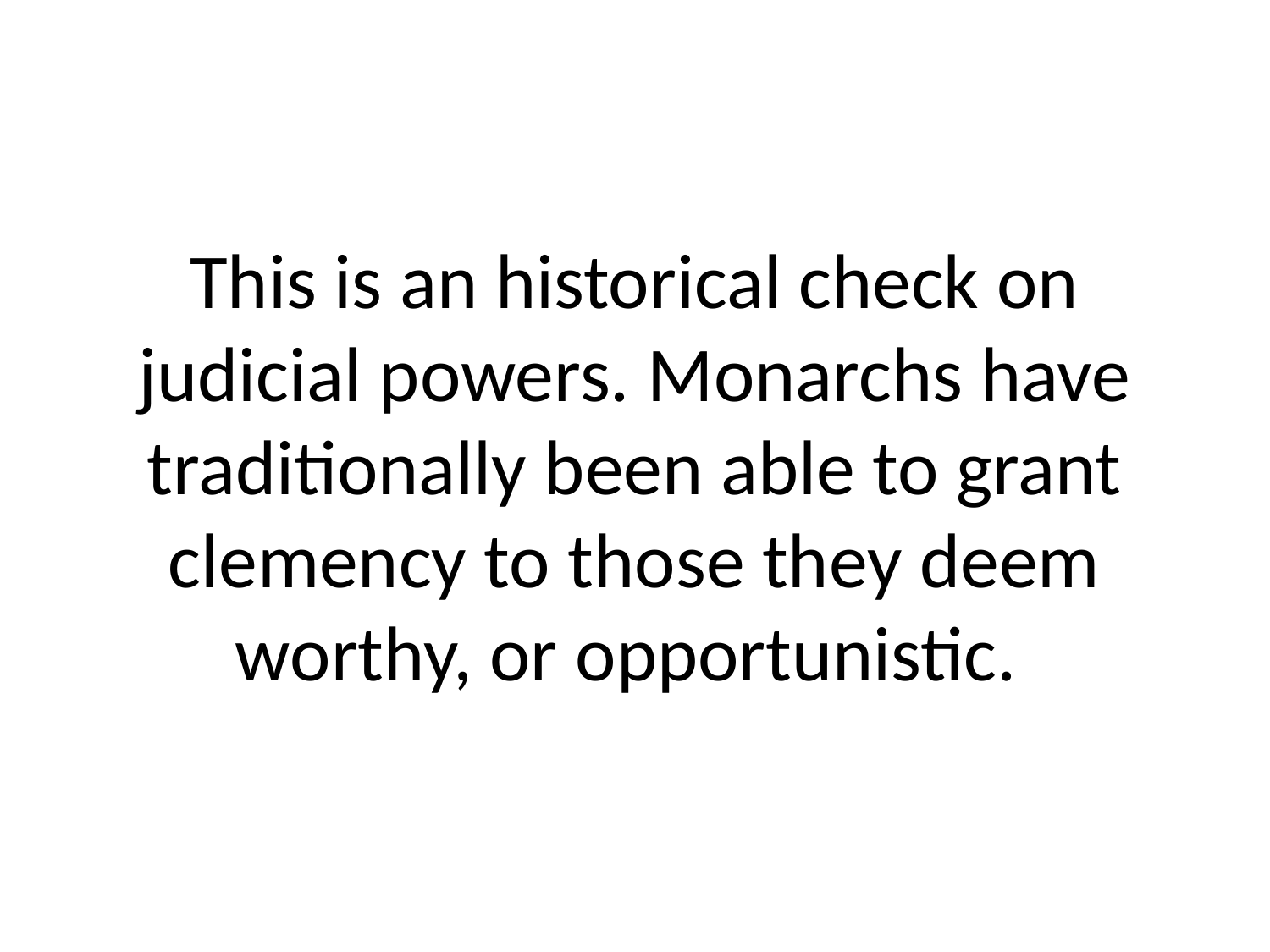

# This is an historical check on judicial powers. Monarchs have traditionally been able to grant clemency to those they deem worthy, or opportunistic.